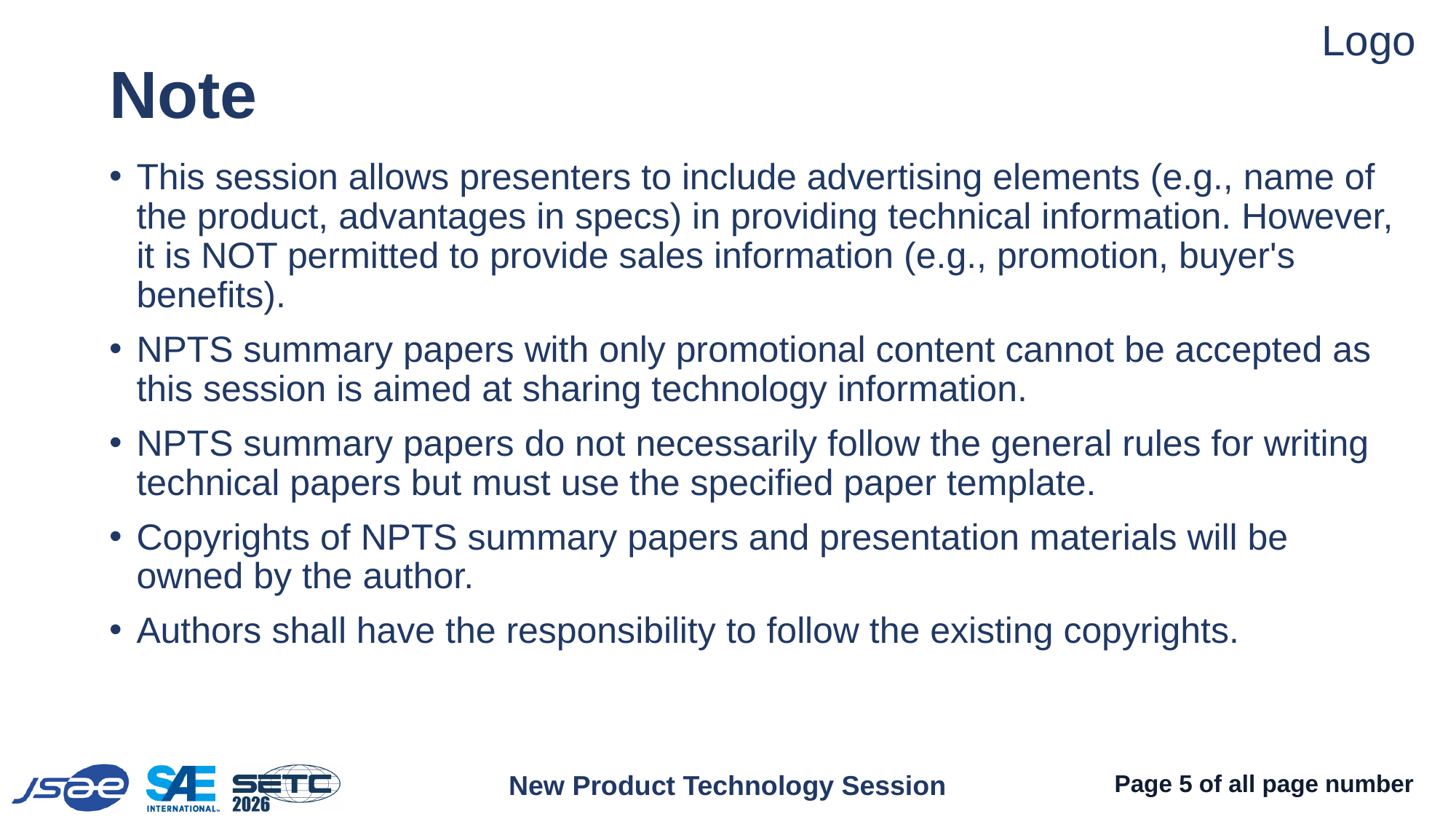

# Note
This session allows presenters to include advertising elements (e.g., name of the product, advantages in specs) in providing technical information. However, it is NOT permitted to provide sales information (e.g., promotion, buyer's benefits).
NPTS summary papers with only promotional content cannot be accepted as this session is aimed at sharing technology information.
NPTS summary papers do not necessarily follow the general rules for writing technical papers but must use the specified paper template.
Copyrights of NPTS summary papers and presentation materials will be owned by the author.
Authors shall have the responsibility to follow the existing copyrights.
Page 5 of all page number